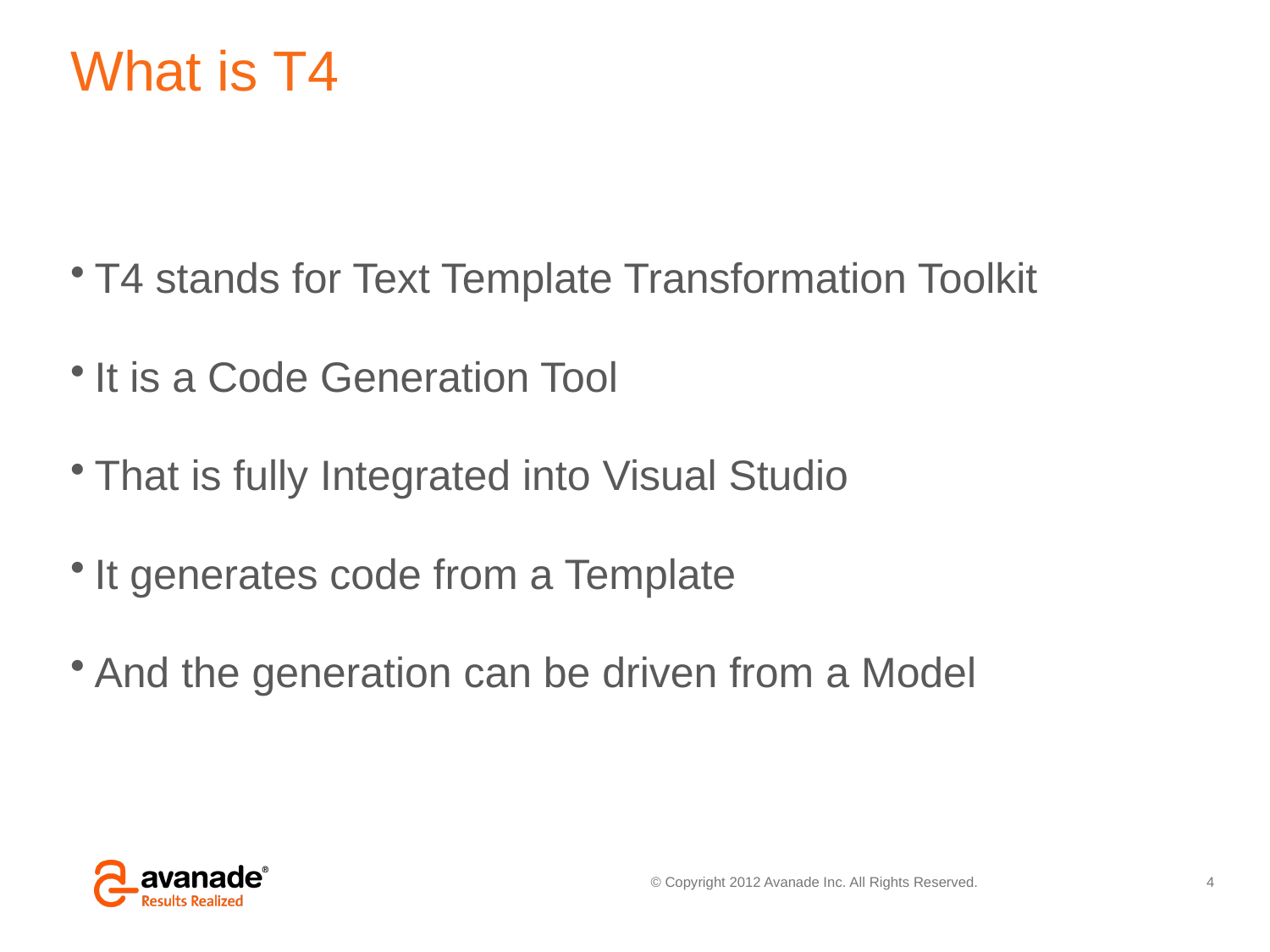

# What is T4

T4 stands for Text Template Transformation Toolkit

It is a Code Generation Tool

That is fully Integrated into Visual Studio

It generates code from a Template

And the generation can be driven from a Model
4